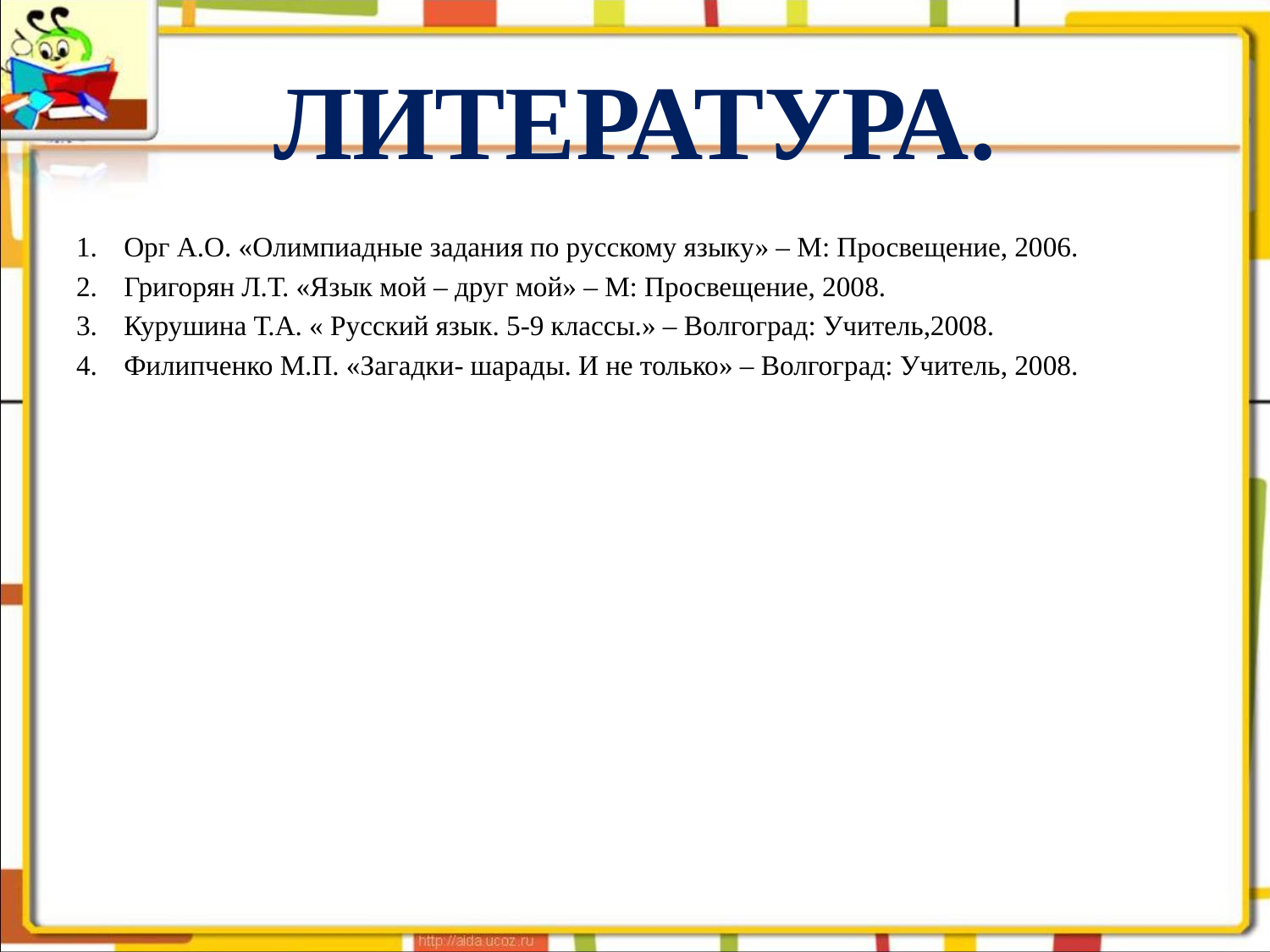

# ЛИТЕРАТУРА.
Орг А.О. «Олимпиадные задания по русскому языку» – М: Просвещение, 2006.
Григорян Л.Т. «Язык мой – друг мой» – М: Просвещение, 2008.
Курушина Т.А. « Русский язык. 5-9 классы.» – Волгоград: Учитель,2008.
Филипченко М.П. «Загадки- шарады. И не только» – Волгоград: Учитель, 2008.